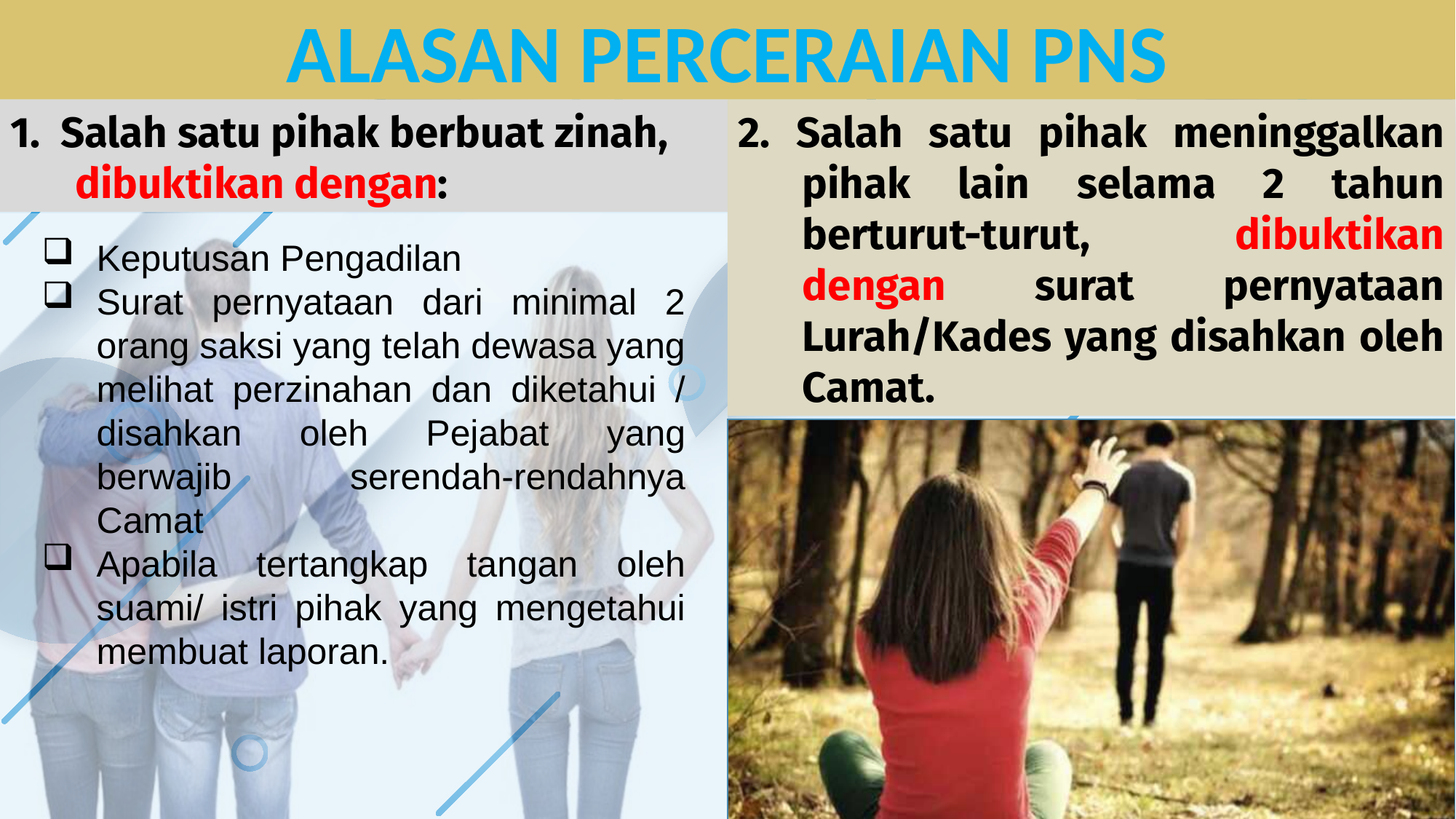

ALASAN PERCERAIAN PNS

1.  Salah satu pihak berbuat zinah,
	 dibuktikan dengan:
2. Salah satu pihak meninggalkan pihak lain selama 2 tahun berturut-turut, dibuktikan dengan surat pernyataan Lurah/Kades yang disahkan oleh Camat.

Keputusan Pengadilan
Surat pernyataan dari minimal 2 orang saksi yang telah dewasa yang melihat perzinahan dan diketahui / disahkan oleh Pejabat yang berwajib serendah-rendahnya Camat
Apabila tertangkap tangan oleh suami/ istri pihak yang mengetahui membuat laporan.